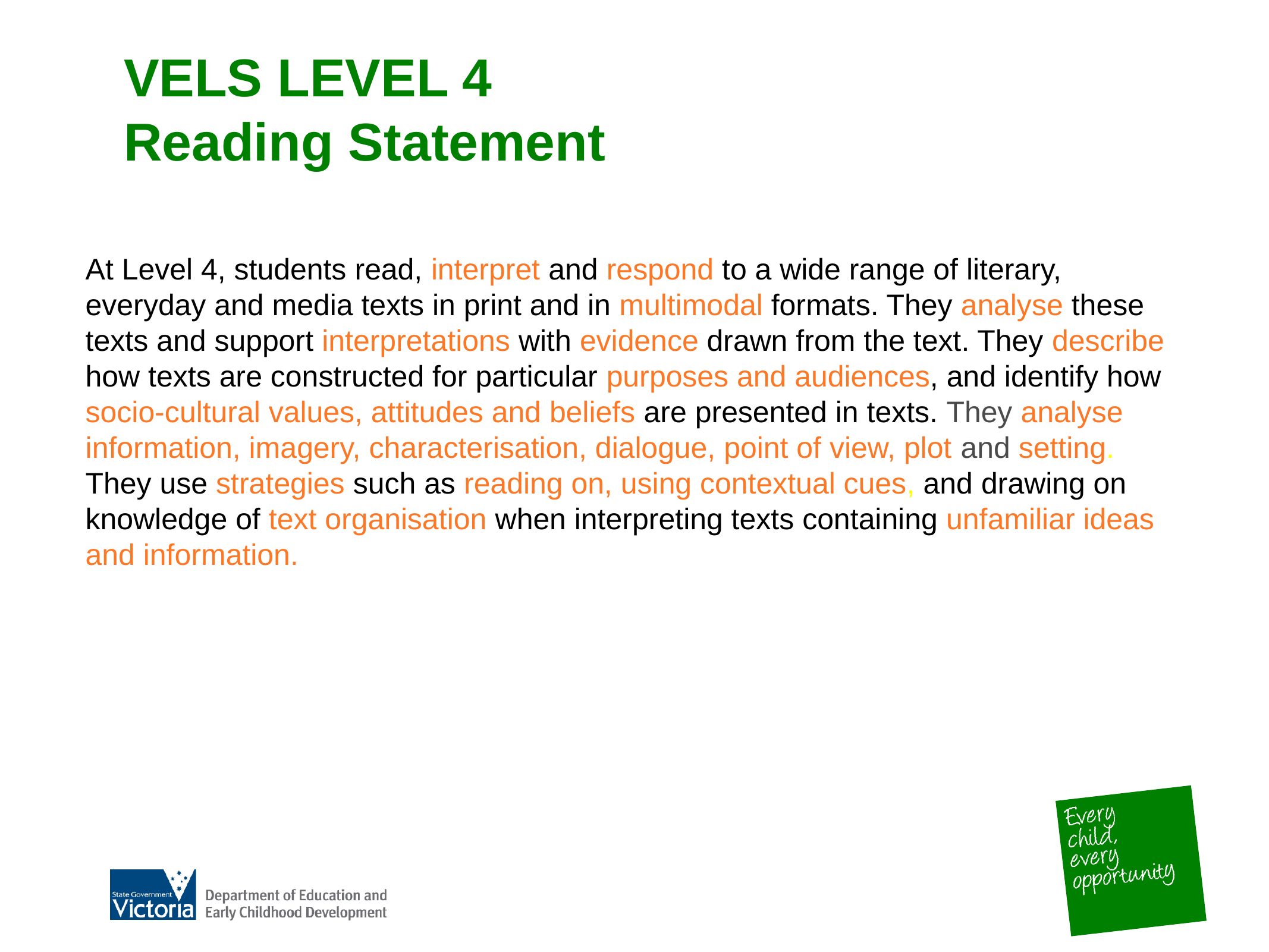

# VELS LEVEL 4 Reading Statement
At Level 4, students read, interpret and respond to a wide range of literary, everyday and media texts in print and in multimodal formats. They analyse these texts and support interpretations with evidence drawn from the text. They describe how texts are constructed for particular purposes and audiences, and identify how socio-cultural values, attitudes and beliefs are presented in texts. They analyse information, imagery, characterisation, dialogue, point of view, plot and setting. They use strategies such as reading on, using contextual cues, and drawing on knowledge of text organisation when interpreting texts containing unfamiliar ideas and information.